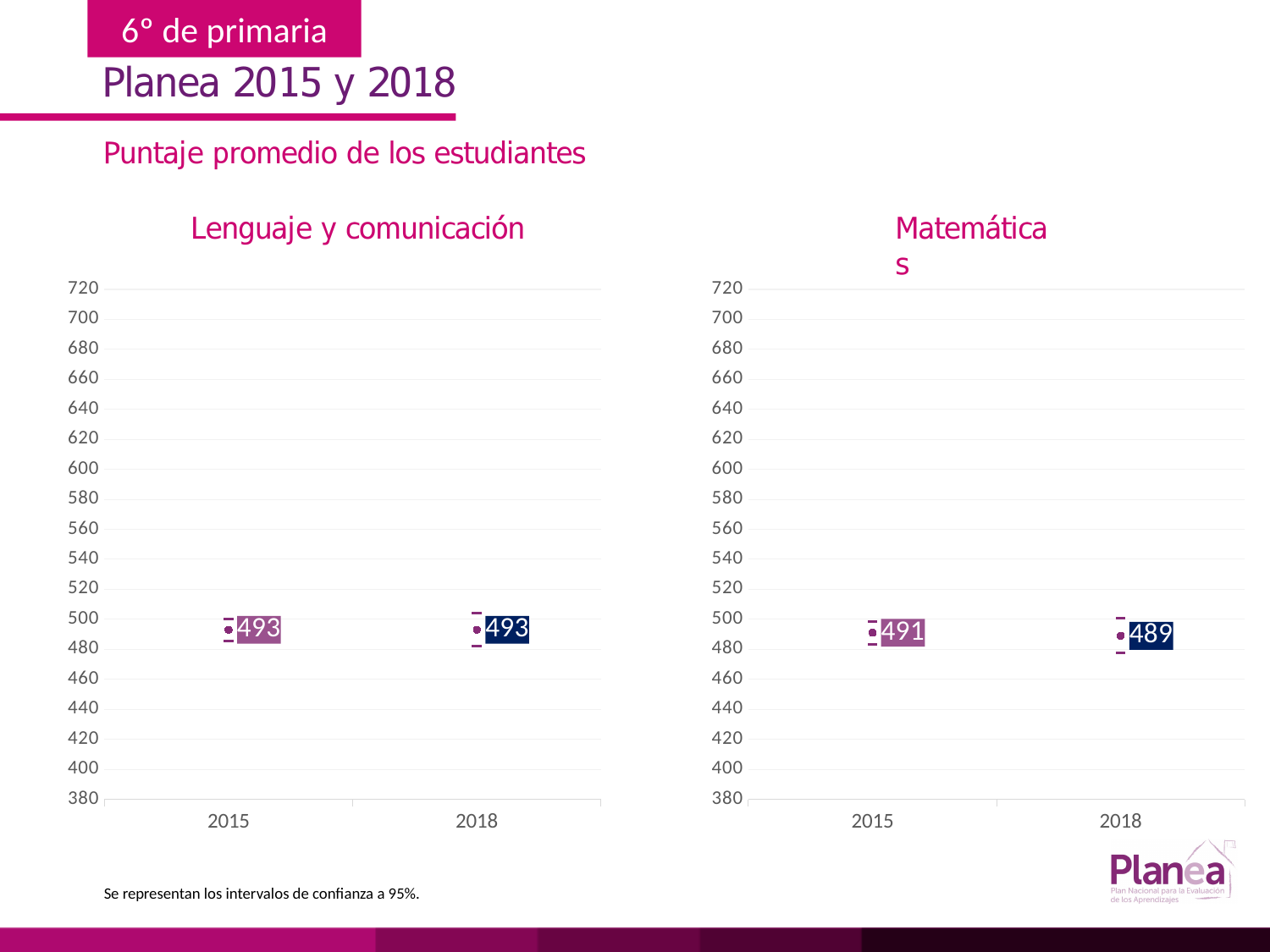

Planea 2015 y 2018

Puntaje promedio de los estudiantes
Matemáticas
Lenguaje y comunicación

### Chart

| Category |  |  |  |
|---|---|---|---|
| 2015 | 485.637 | 500.363 | 493.0 |
| 2018 | 482.055 | 503.945 | 493.0 |

### Chart

| Category |  |  |  |
|---|---|---|---|
| 2015 | 483.438 | 498.562 | 491.0 |
| 2018 | 477.458 | 500.542 | 489.0 |
Se representan los intervalos de confianza a 95%.